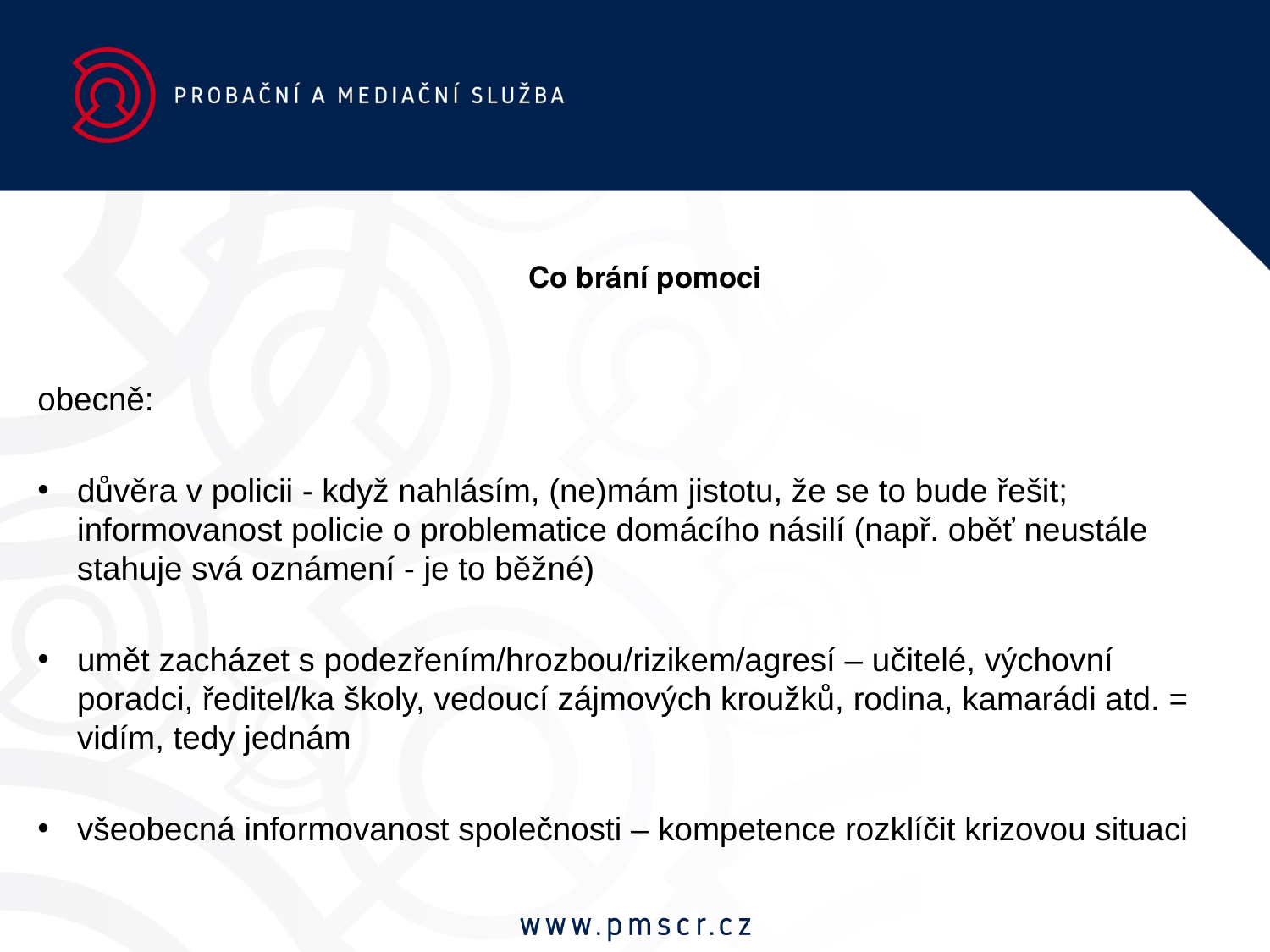

# Co brání pomoci

obecně:

důvěra v policii - když nahlásím, (ne)mám jistotu, že se to bude řešit; informovanost policie o problematice domácího násilí (např. oběť neustále stahuje svá oznámení - je to běžné)

umět zacházet s podezřením/hrozbou/rizikem/agresí – učitelé, výchovní poradci, ředitel/ka školy, vedoucí zájmových kroužků, rodina, kamarádi atd. = vidím, tedy jednám

všeobecná informovanost společnosti – kompetence rozklíčit krizovou situaci